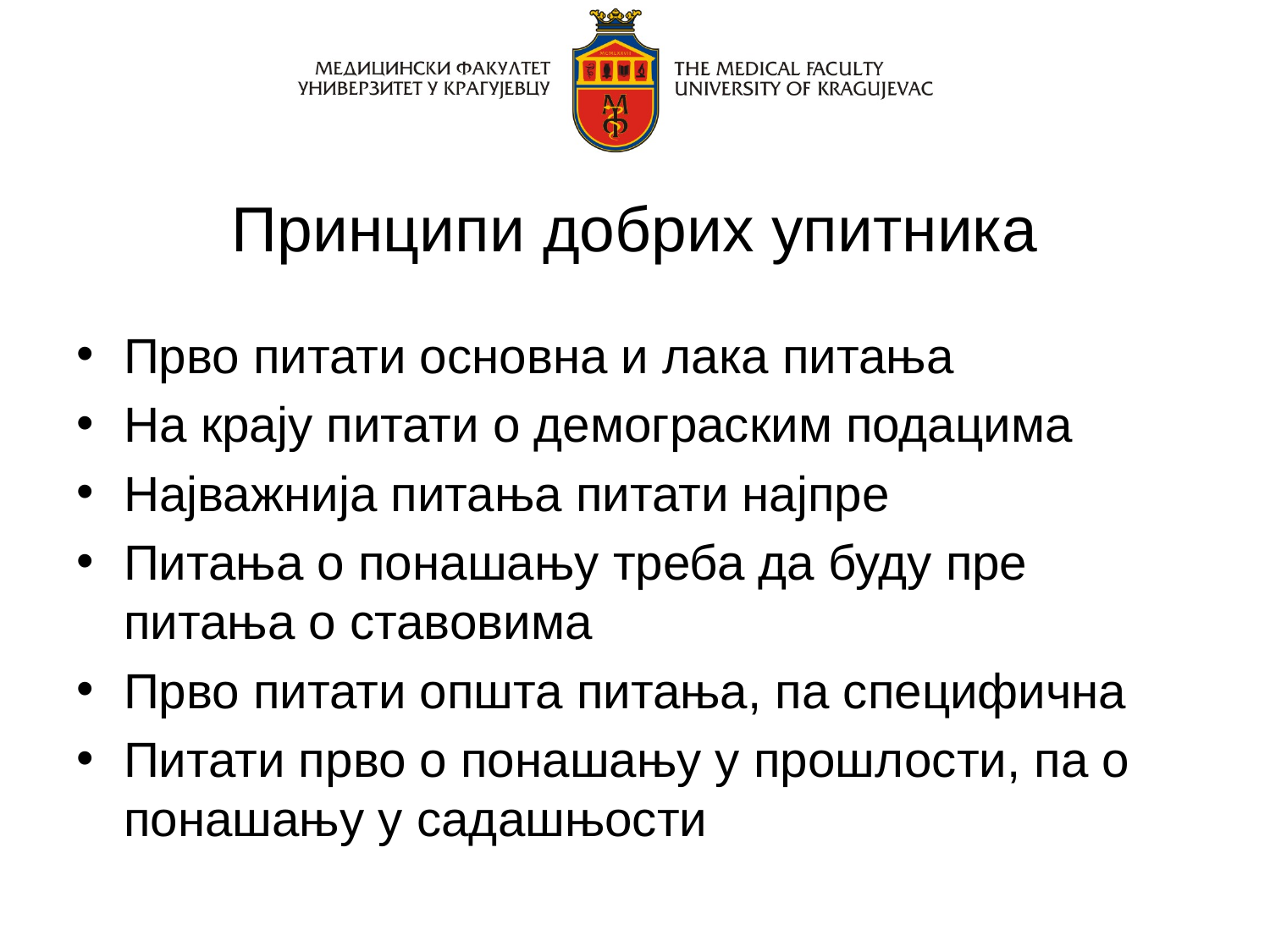

# Принципи добрих упитника
Прво питати основна и лака питања
На крају питати о демограским подацима
Најважнија питања питати најпре
Питања о понашању треба да буду пре питања о ставовима
Прво питати општа питања, па специфична
Питати прво о понашању у прошлости, па о понашању у садашњости